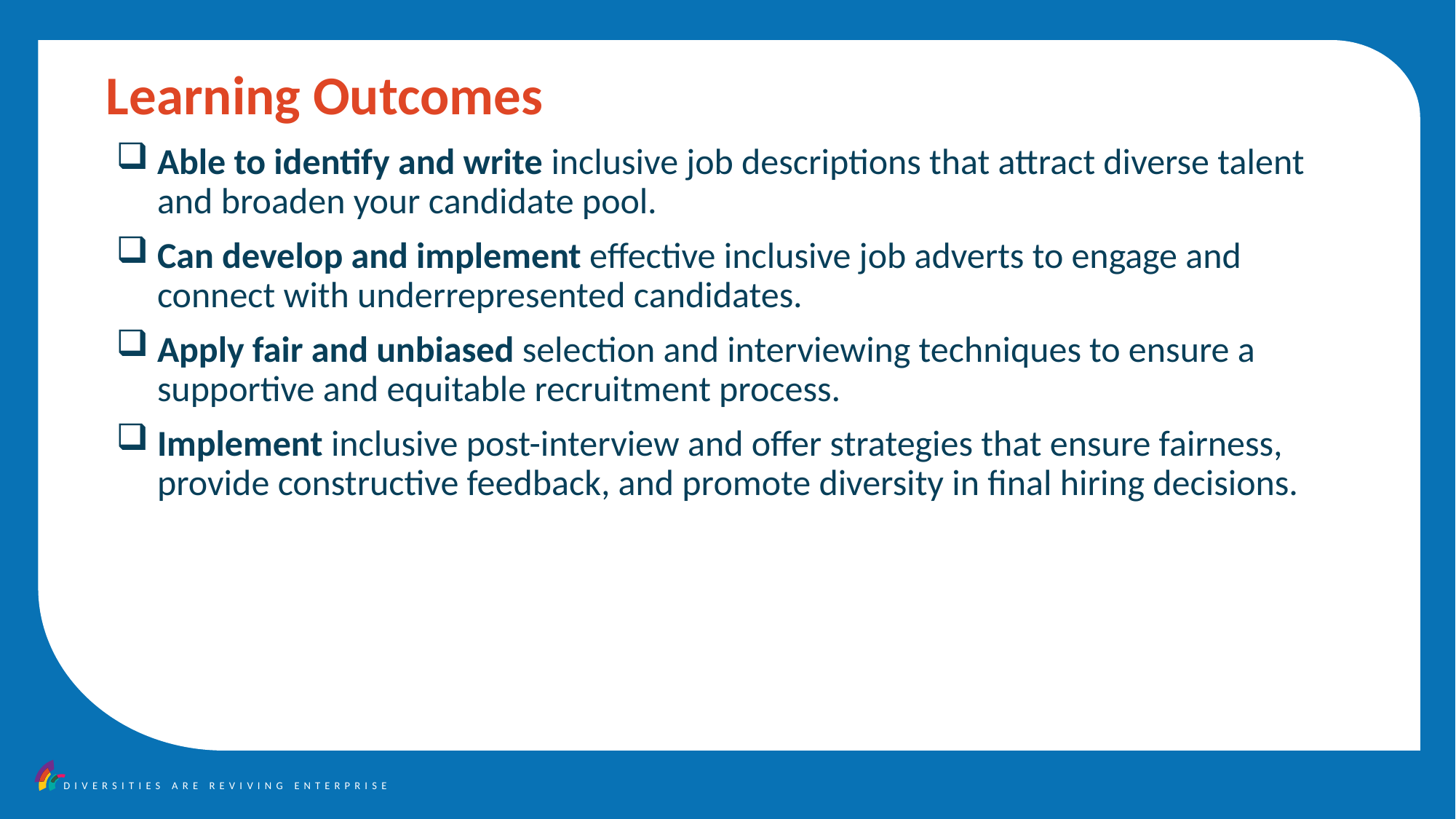

Learning Outcomes
Able to identify and write inclusive job descriptions that attract diverse talent and broaden your candidate pool.
Can develop and implement effective inclusive job adverts to engage and connect with underrepresented candidates.
Apply fair and unbiased selection and interviewing techniques to ensure a supportive and equitable recruitment process.
Implement inclusive post-interview and offer strategies that ensure fairness, provide constructive feedback, and promote diversity in final hiring decisions.